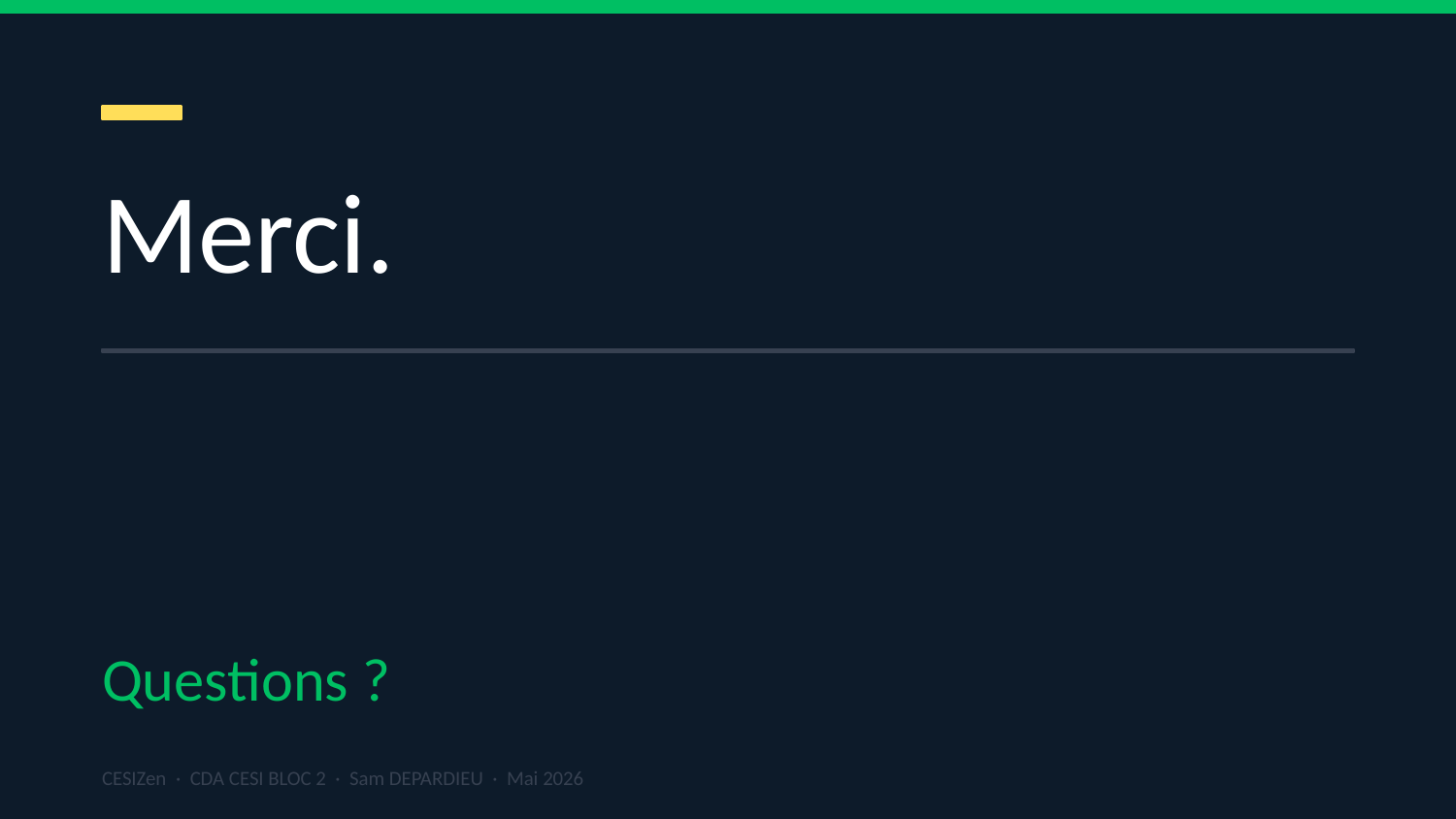

Merci.

Questions ?
CESIZen  ·  CDA CESI BLOC 2  ·  Sam DEPARDIEU  ·  Mai 2026